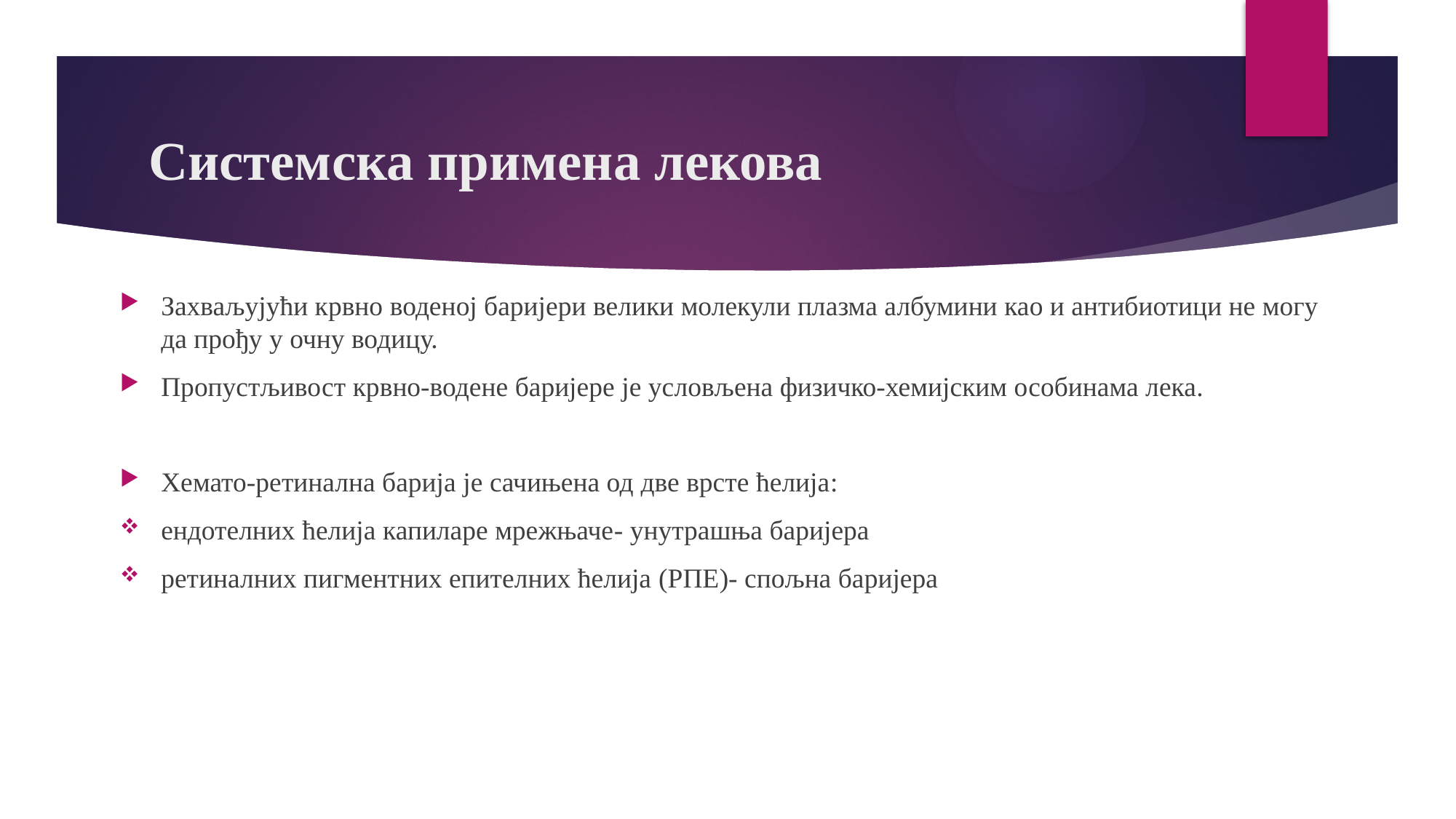

# Системска примена лекова
Захваљујући крвно воденој баријери велики молекули плазма албумини као и антибиотици не могу да прођу у очну водицу.
Пропустљивост крвно-водене баријере је условљена физичко-хемијским особинама лека.

Хемато-ретинална барија је сачињена од две врсте ћелија:
ендотелних ћелија капиларе мрежњаче- унутрашња баријера
ретиналних пигментних епителних ћелија (РПЕ)- спољна баријера